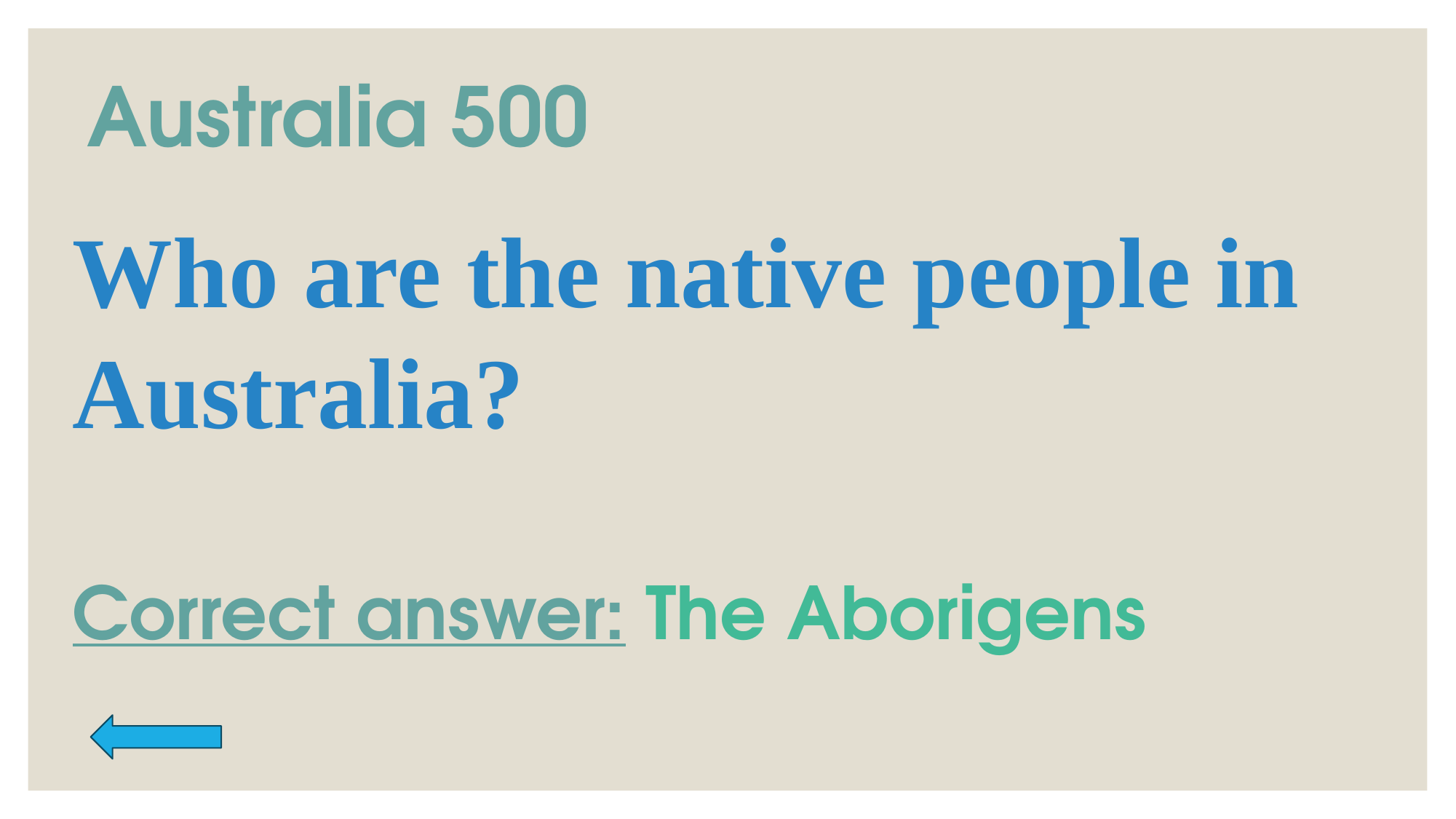

# Australia 500
Who are the native people in Australia?
Correct answer: The Aborigens